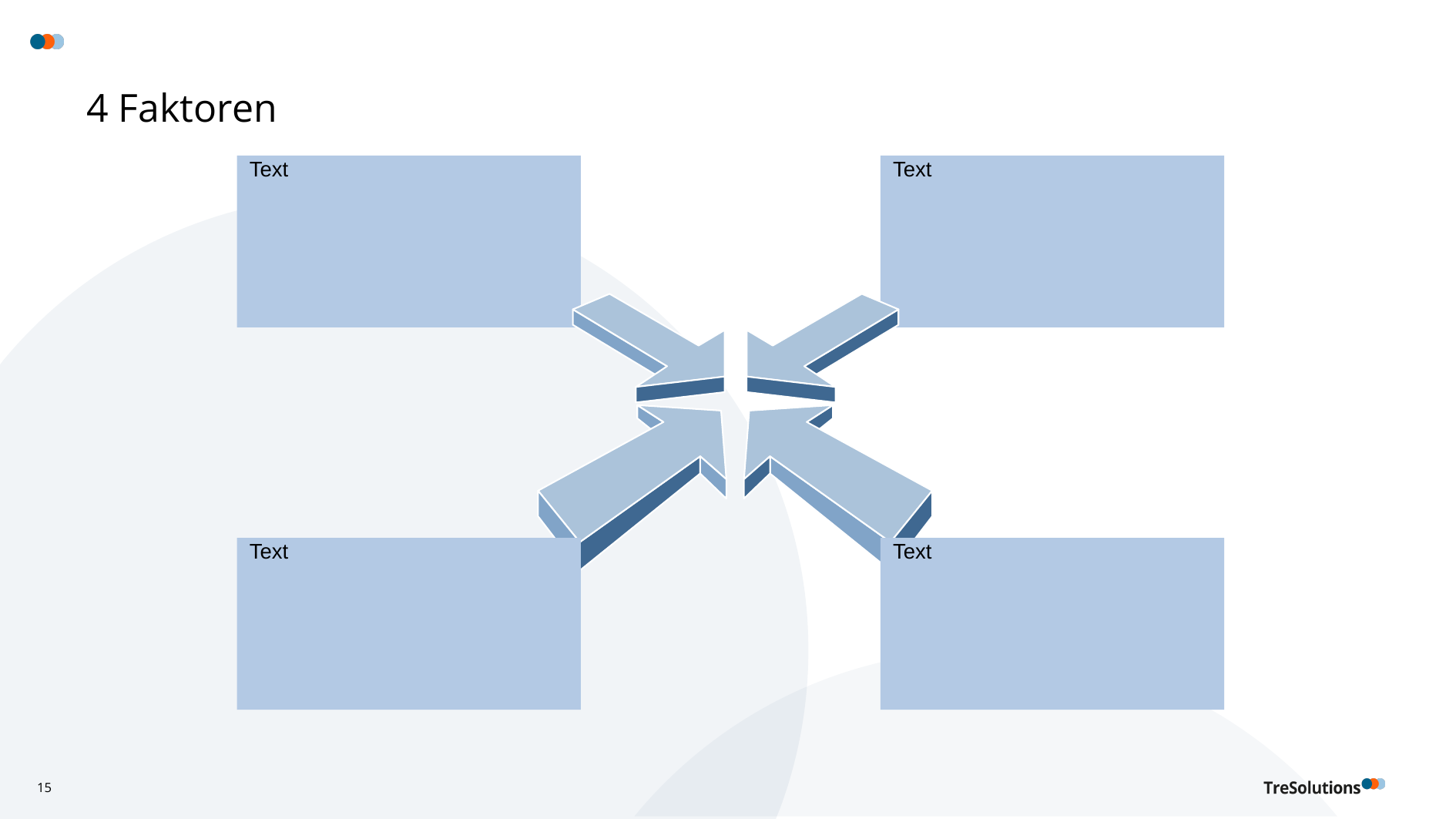

# 4 Faktoren
Text
Text

Text
Text
15